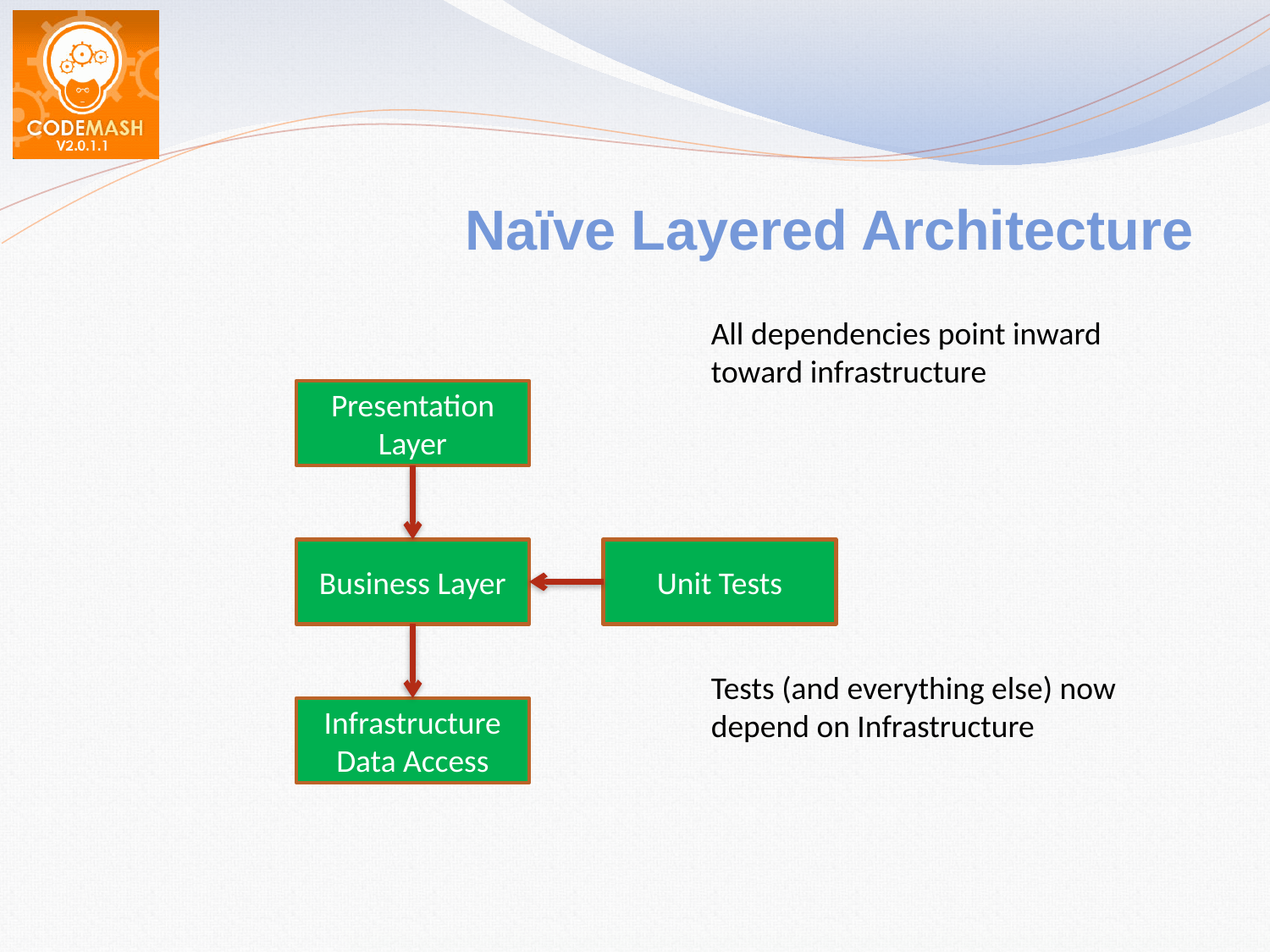

# Naïve Layered Architecture
All dependencies point inward toward infrastructure
Presentation Layer
Business Layer
Unit Tests
Tests (and everything else) now depend on Infrastructure
Infrastructure
Data Access